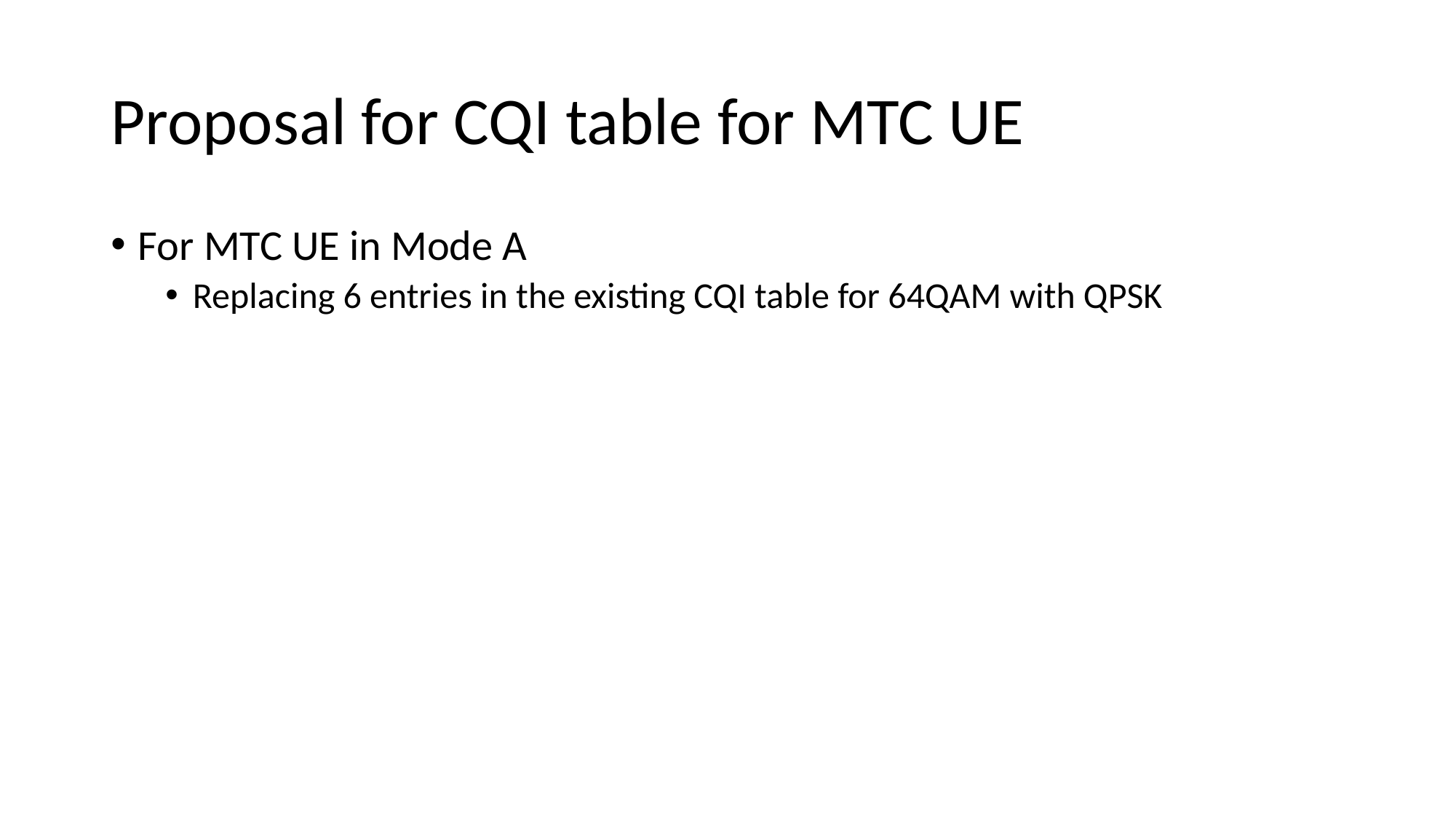

# Proposal for CQI table for MTC UE
For MTC UE in Mode A
Replacing 6 entries in the existing CQI table for 64QAM with QPSK